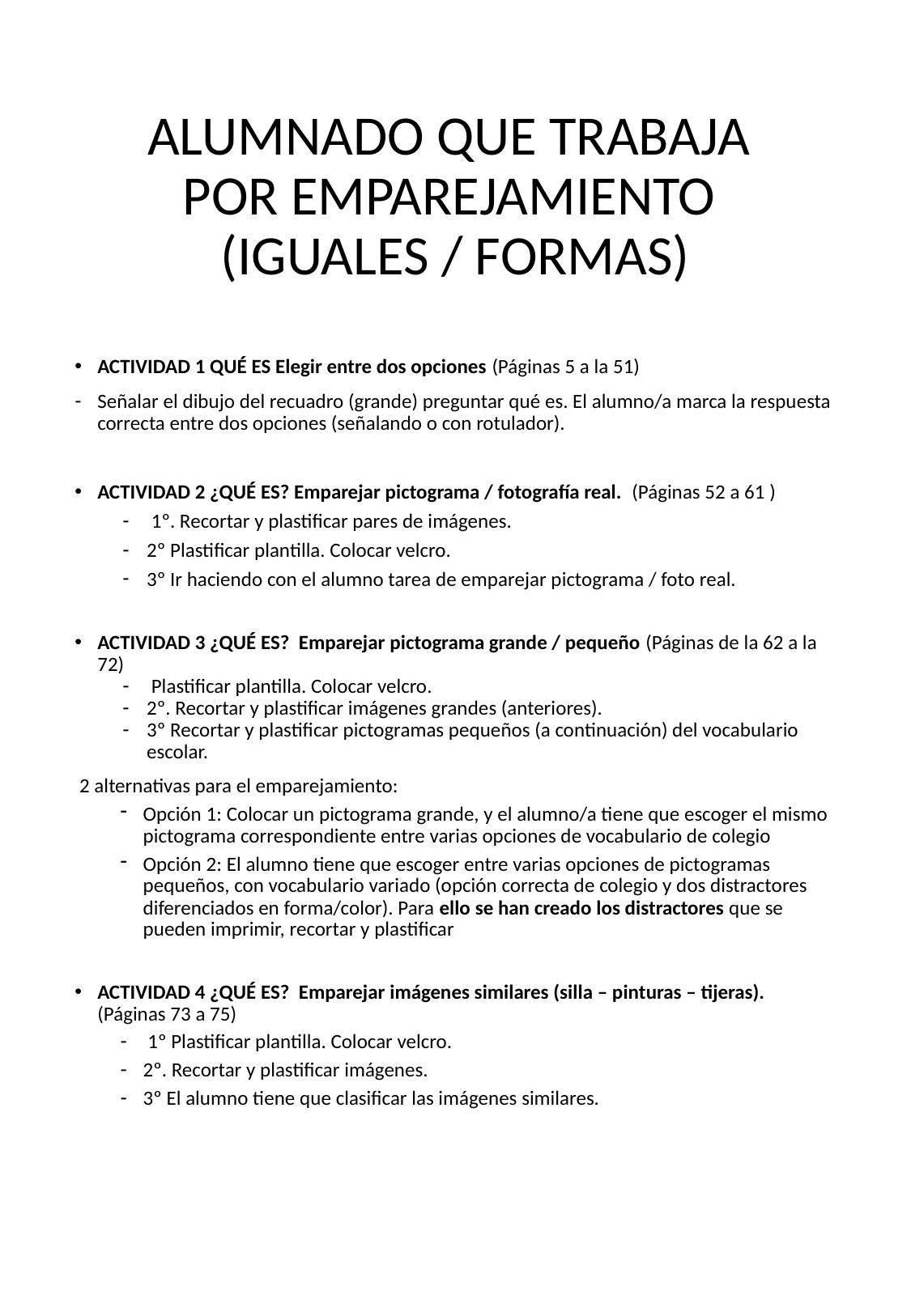

# ALUMNADO QUE TRABAJA POR EMPAREJAMIENTO (IGUALES / FORMAS)
ACTIVIDAD 1 QUÉ ES Elegir entre dos opciones (Páginas 5 a la 51)
Señalar el dibujo del recuadro (grande) preguntar qué es. El alumno/a marca la respuesta correcta entre dos opciones (señalando o con rotulador).

ACTIVIDAD 2 ¿QUÉ ES? Emparejar pictograma / fotografía real.  (Páginas 52 a 61 )
 1º. Recortar y plastificar pares de imágenes.
2º Plastificar plantilla. Colocar velcro.
3º Ir haciendo con el alumno tarea de emparejar pictograma / foto real.

ACTIVIDAD 3 ¿QUÉ ES?  Emparejar pictograma grande / pequeño (Páginas de la 62 a la 72)
 Plastificar plantilla. Colocar velcro.
2º. Recortar y plastificar imágenes grandes (anteriores).
3º Recortar y plastificar pictogramas pequeños (a continuación) del vocabulario escolar.
 2 alternativas para el emparejamiento:
Opción 1: Colocar un pictograma grande, y el alumno/a tiene que escoger el mismo pictograma correspondiente entre varias opciones de vocabulario de colegio
Opción 2: El alumno tiene que escoger entre varias opciones de pictogramas pequeños, con vocabulario variado (opción correcta de colegio y dos distractores diferenciados en forma/color). Para ello se han creado los distractores que se pueden imprimir, recortar y plastificar

ACTIVIDAD 4 ¿QUÉ ES?  Emparejar imágenes similares (silla – pinturas – tijeras). (Páginas 73 a 75)
 1º Plastificar plantilla. Colocar velcro.
2º. Recortar y plastificar imágenes.
3º El alumno tiene que clasificar las imágenes similares.